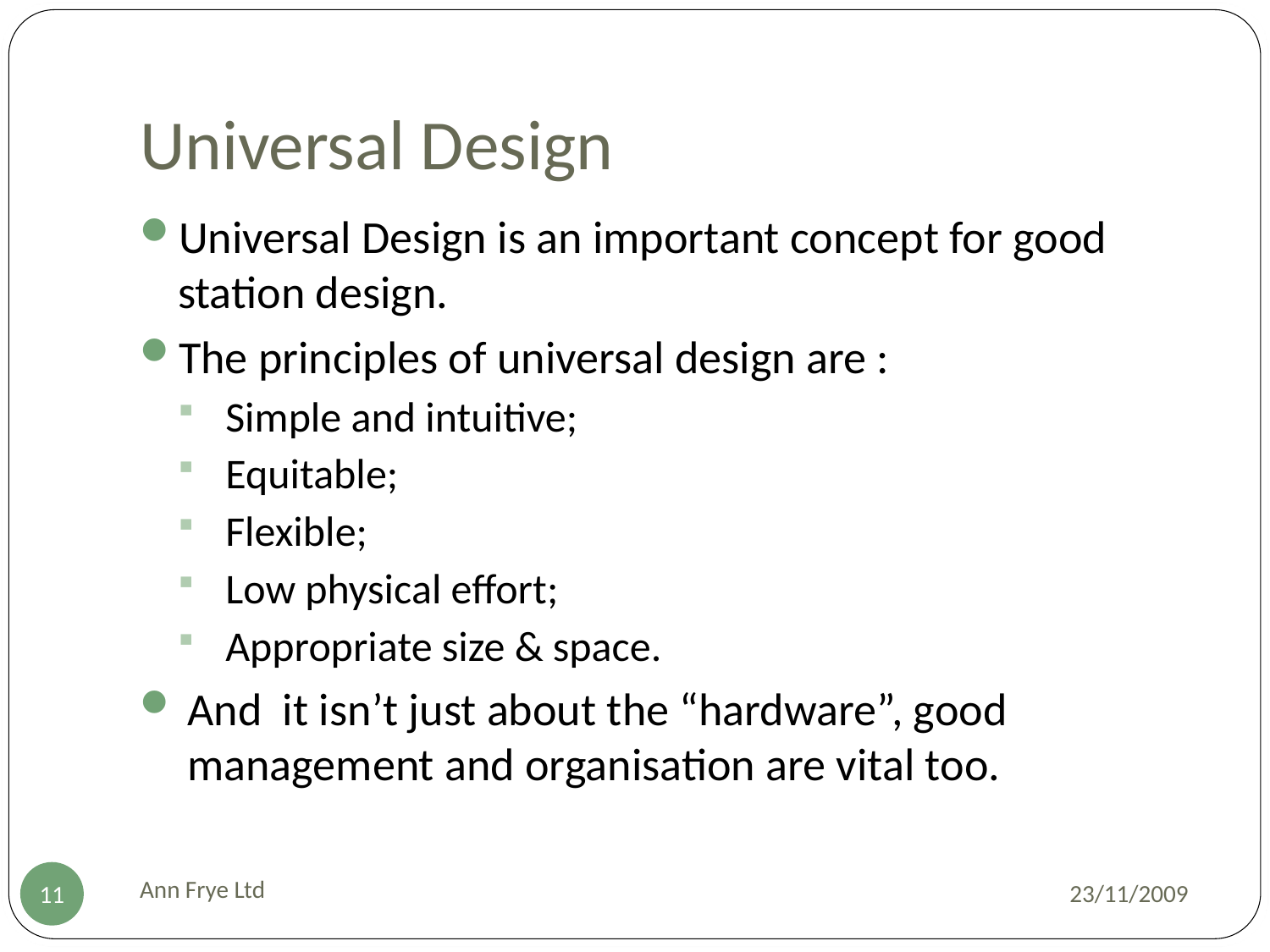

# Universal Design
Universal Design is an important concept for good station design.
The principles of universal design are :
Simple and intuitive;
Equitable;
Flexible;
Low physical effort;
Appropriate size & space.
And  it isn’t just about the “hardware”, good management and organisation are vital too.
Ann Frye Ltd
23/11/2009
11